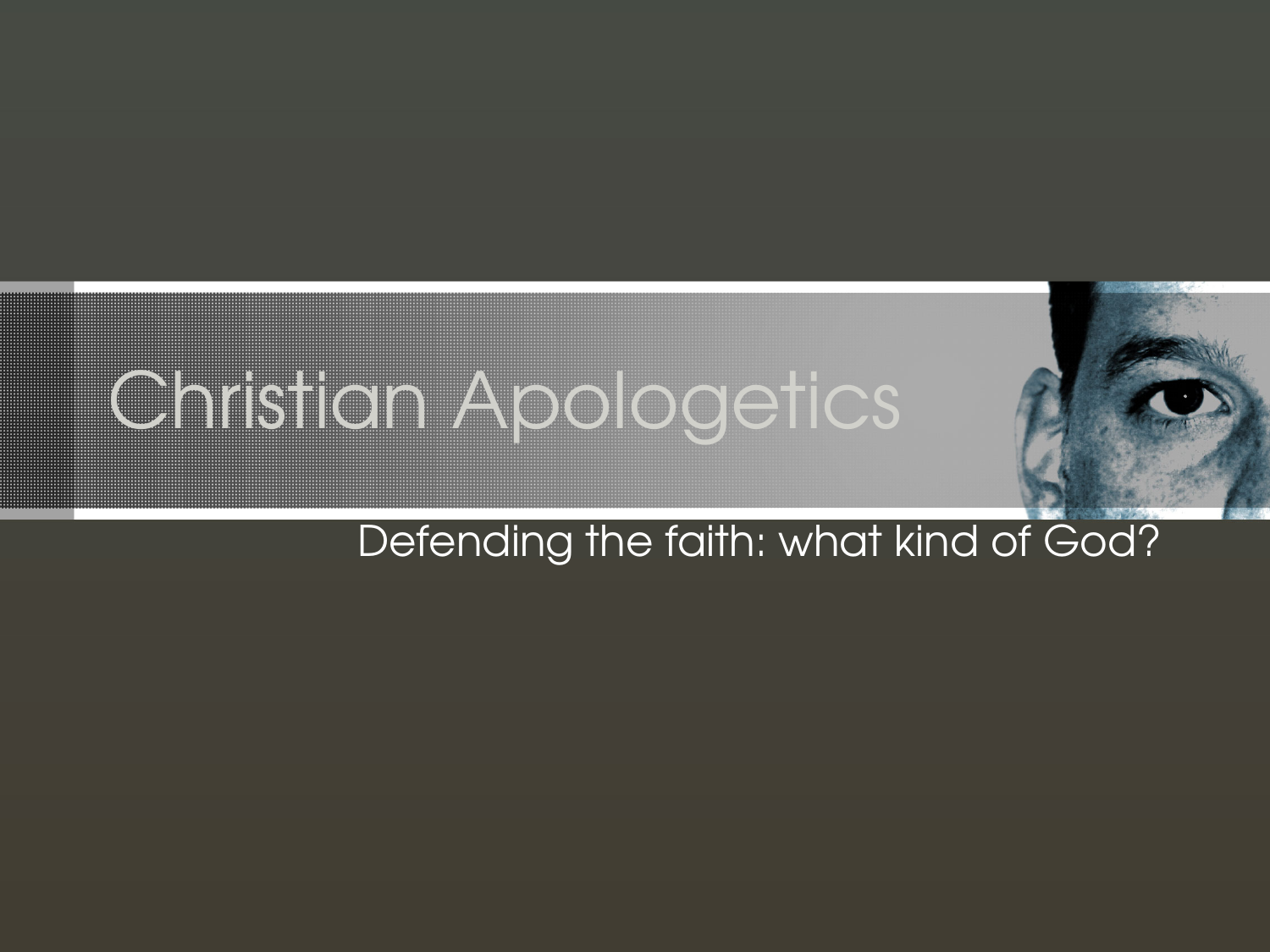

# Christian Apologetics
Defending the faith: what kind of God?